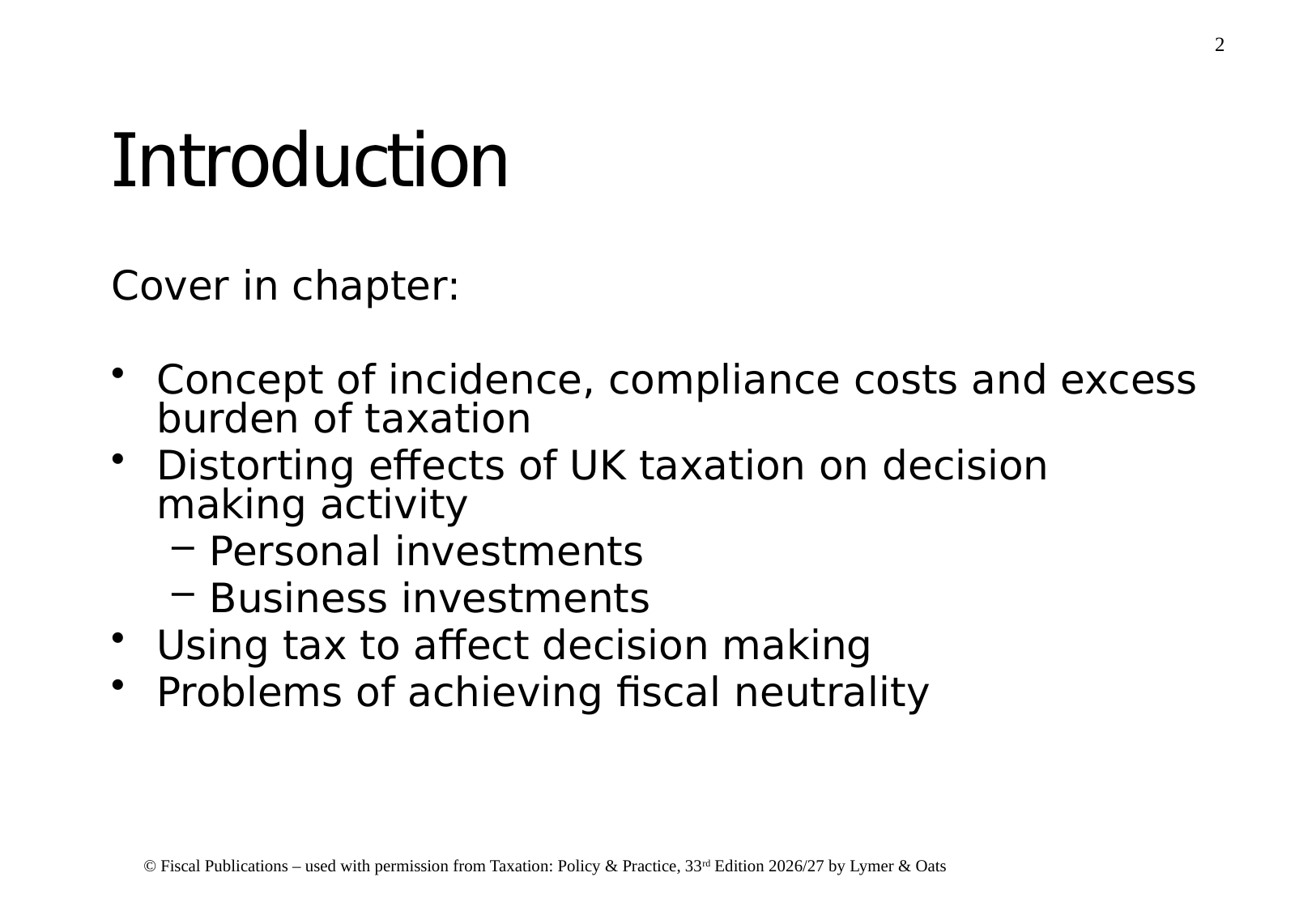

# Introduction
Cover in chapter:

Concept of incidence, compliance costs and excess burden of taxation
Distorting effects of UK taxation on decision making activity
Personal investments
Business investments
Using tax to affect decision making
Problems of achieving fiscal neutrality